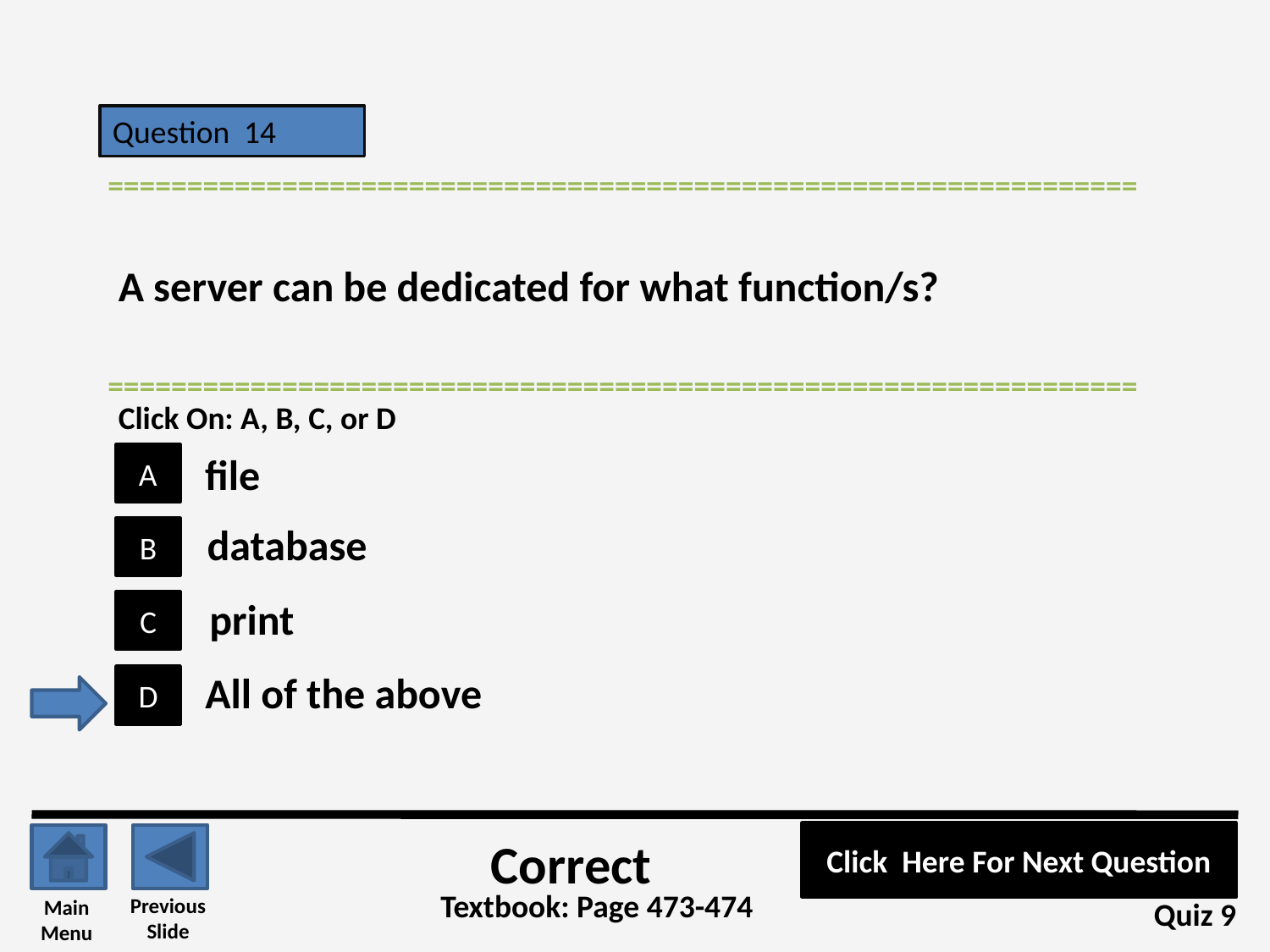

Question  14
=================================================================
A server can be dedicated for what function/s?
=================================================================
Click On: A, B, C, or D

file
A

database
B

print
C

All of the above
D

Click  Here For Next Question

Correct
Textbook: Page 473-474
Previous
Slide
Main
Menu
Quiz 9